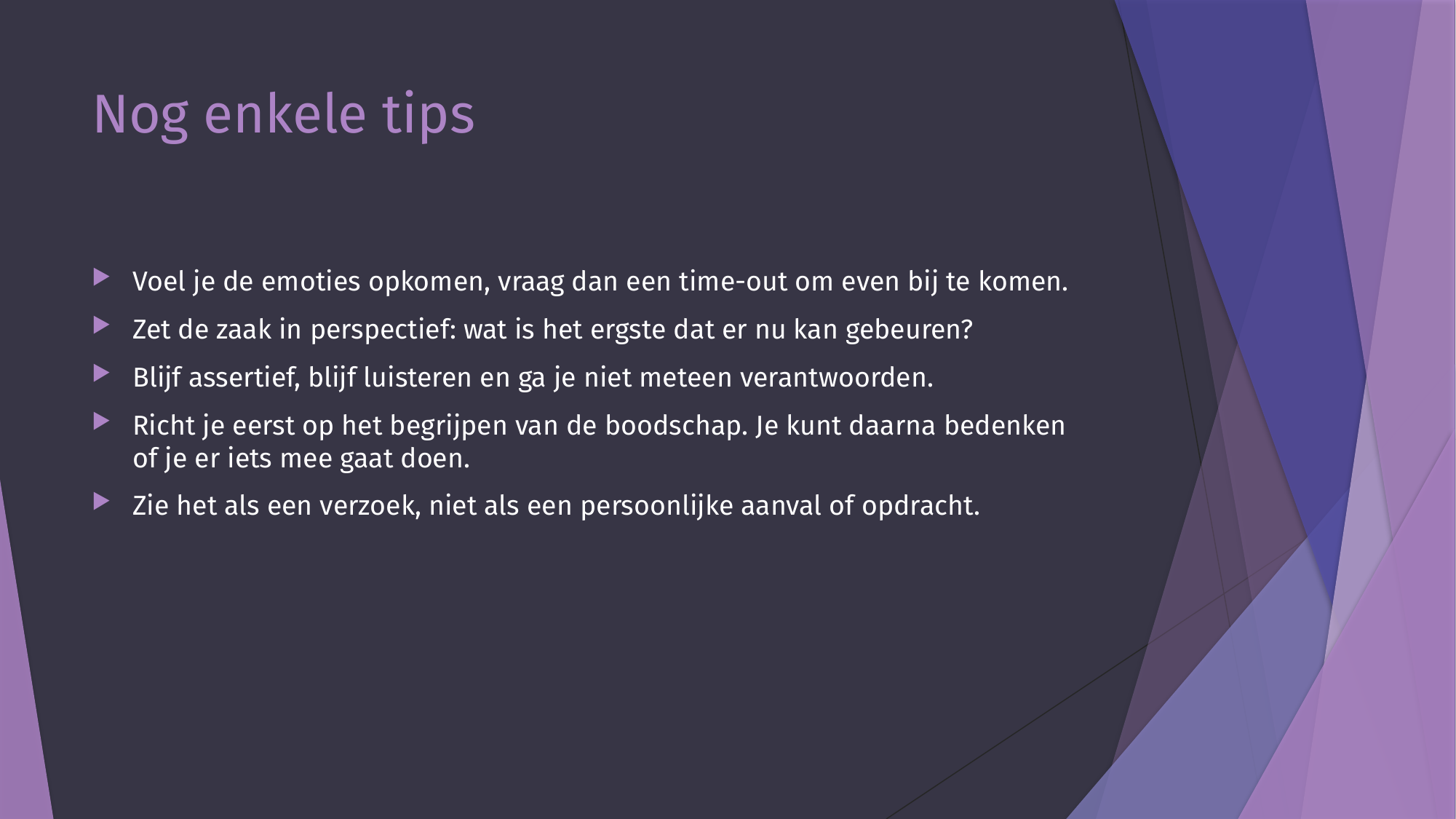

# Nog enkele tips
Voel je de emoties opkomen, vraag dan een time-out om even bij te komen.
Zet de zaak in perspectief: wat is het ergste dat er nu kan gebeuren?
Blijf assertief, blijf luisteren en ga je niet meteen verantwoorden.
Richt je eerst op het begrijpen van de boodschap. Je kunt daarna bedenken of je er iets mee gaat doen.
Zie het als een verzoek, niet als een persoonlijke aanval of opdracht.